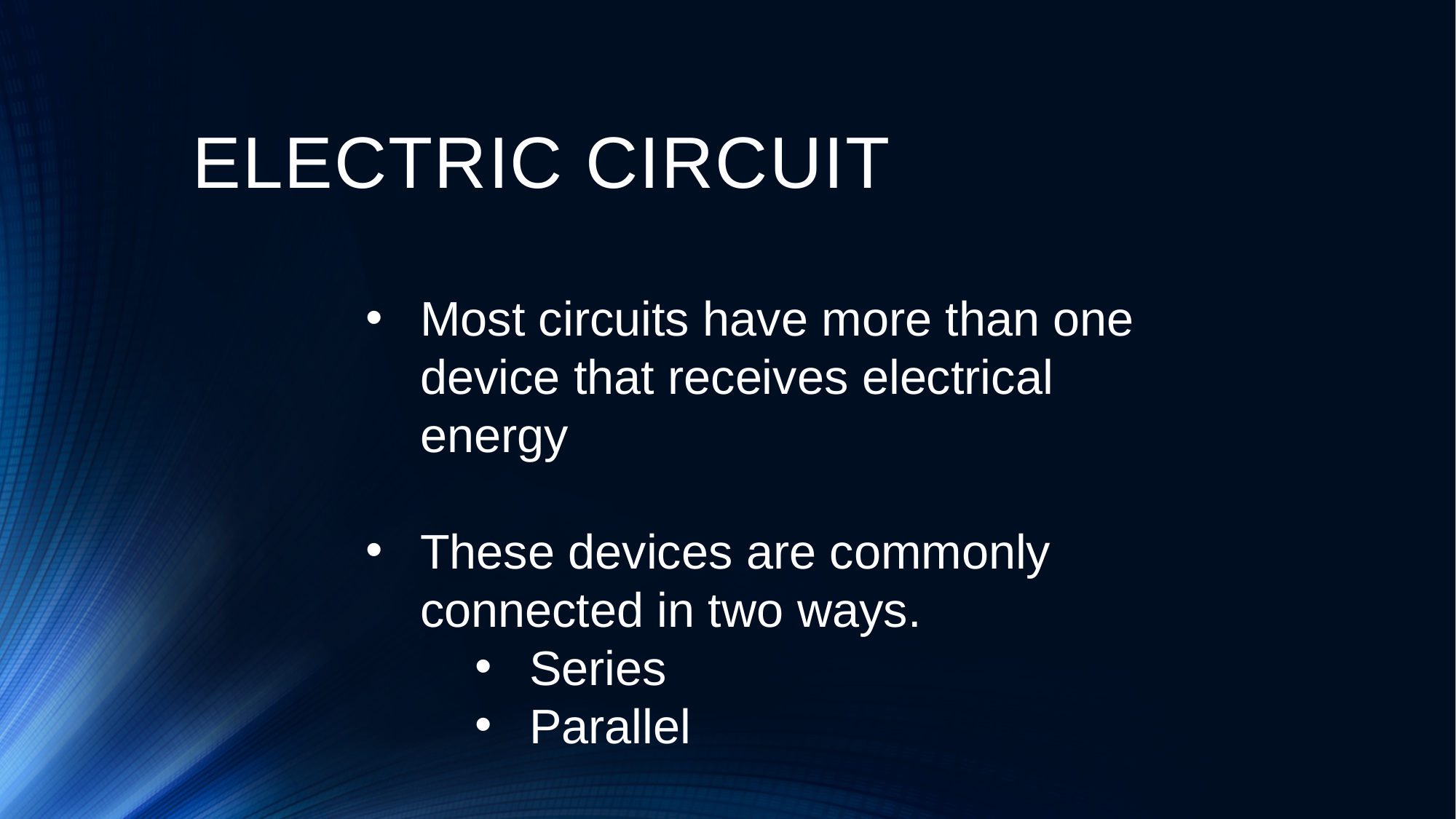

# ELECTRIC CIRCUIT
Most circuits have more than one device that receives electrical energy

These devices are commonly connected in two ways.
Series
Parallel